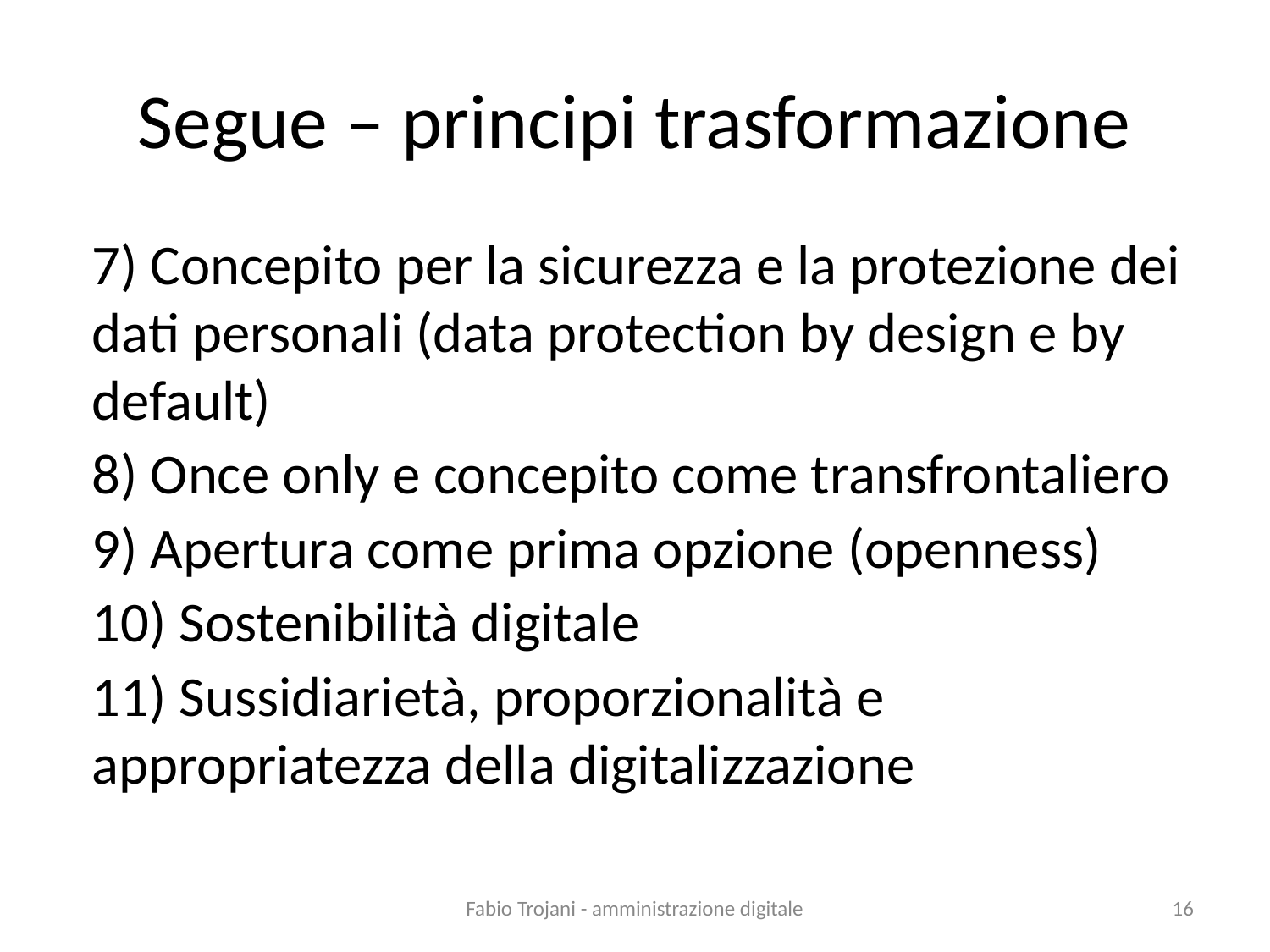

# Segue – principi trasformazione
7) Concepito per la sicurezza e la protezione dei dati personali (data protection by design e by default)
8) Once only e concepito come transfrontaliero
9) Apertura come prima opzione (openness)
10) Sostenibilità digitale
11) Sussidiarietà, proporzionalità e appropriatezza della digitalizzazione
Fabio Trojani - amministrazione digitale
16